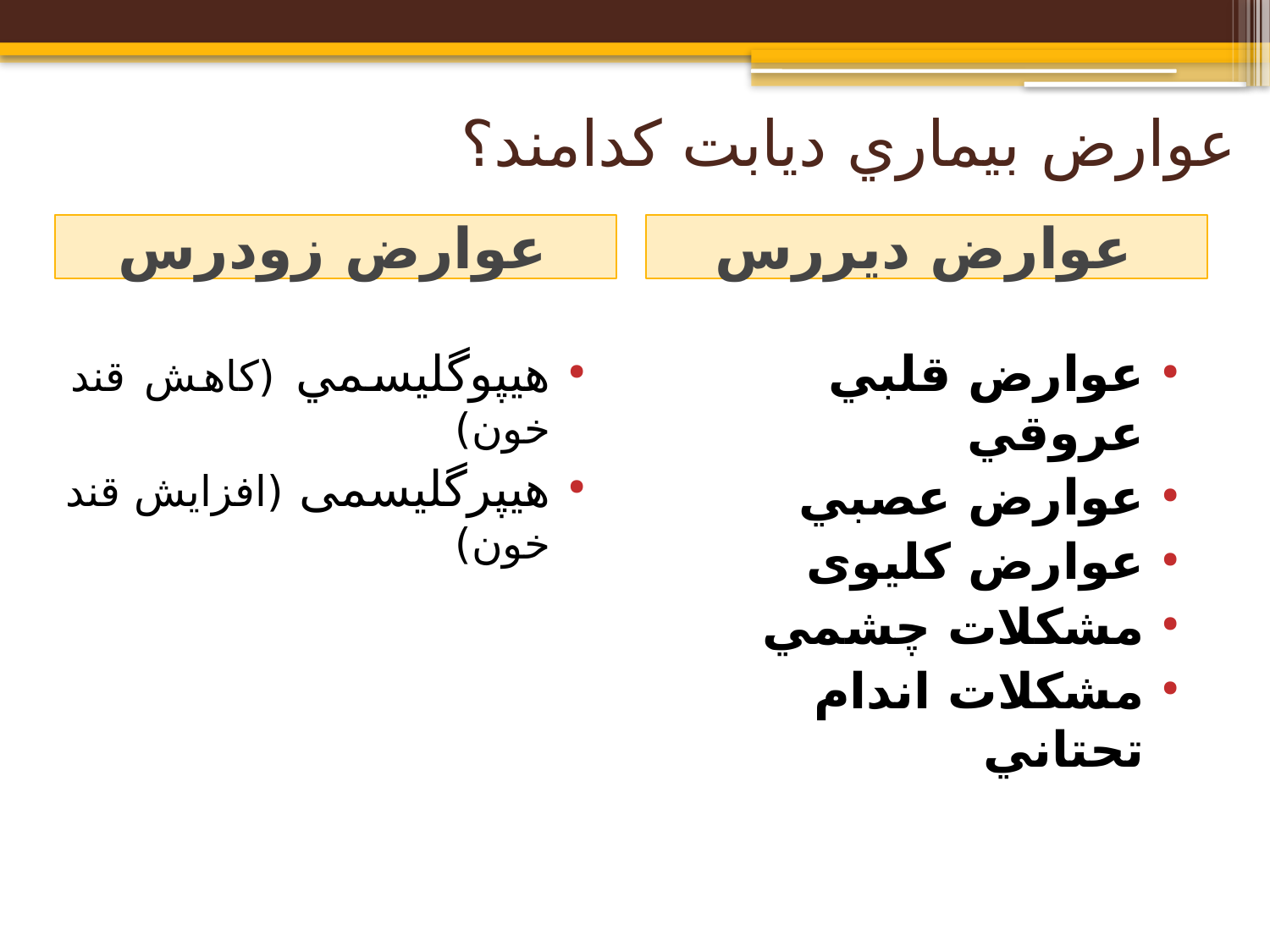

# عوارض بيماري ديابت كدامند؟
عوارض زودرس
عوارض دیررس
عوارض قلبي عروقي
عوارض عصبي
عوارض کلیوی
مشكلات چشمي
مشكلات اندام تحتاني

هيپوگليسمي (كاهش قند خون)
هیپرگلیسمی (افزایش قند خون)